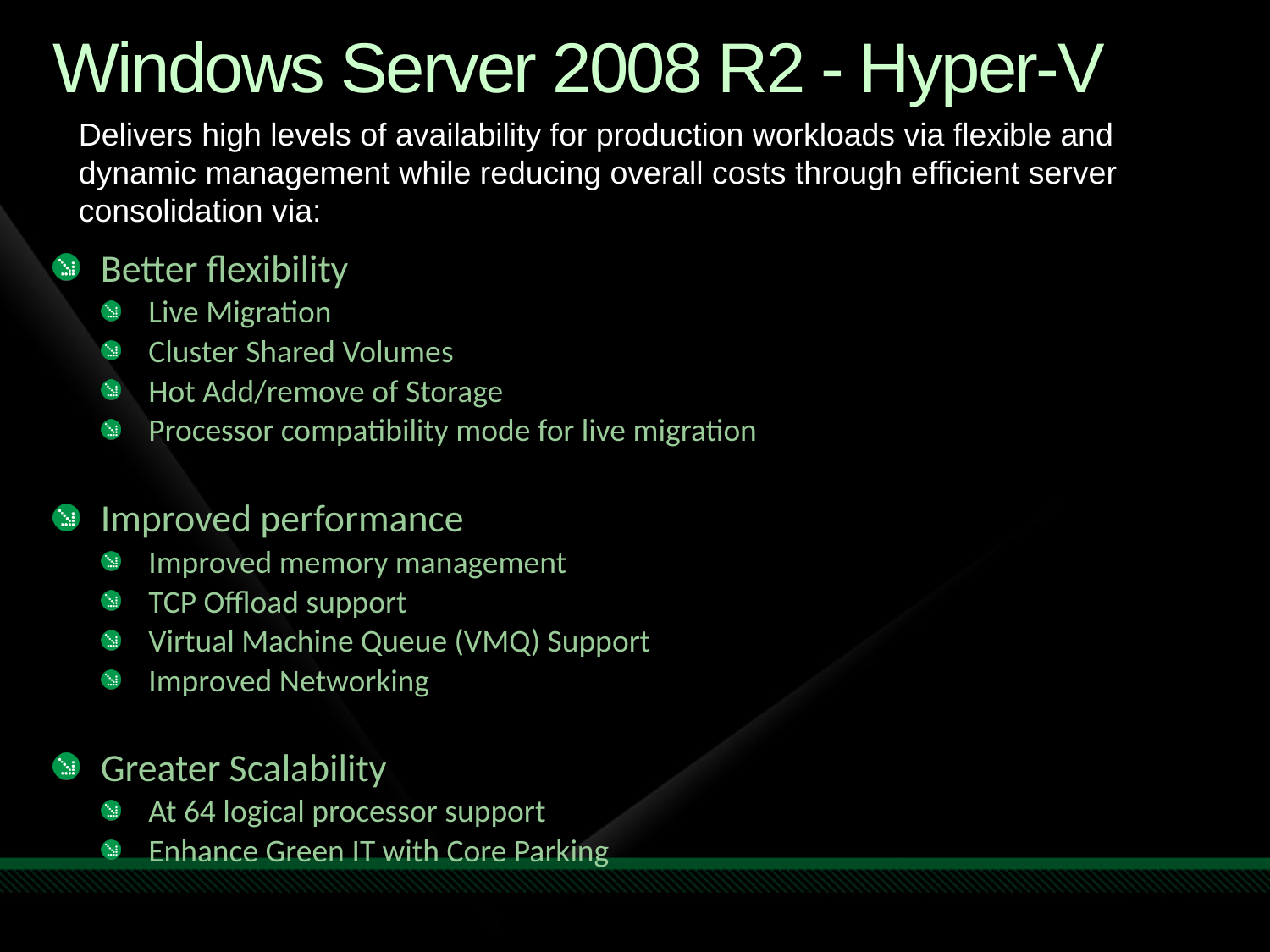

# Windows Server 2008 R2 - Hyper-V
Delivers high levels of availability for production workloads via flexible and dynamic management while reducing overall costs through efficient server consolidation via:
Better flexibility
Live Migration
Cluster Shared Volumes
Hot Add/remove of Storage
Processor compatibility mode for live migration

Improved performance
Improved memory management
TCP Offload support
Virtual Machine Queue (VMQ) Support
Improved Networking

Greater Scalability
At 64 logical processor support
Enhance Green IT with Core Parking